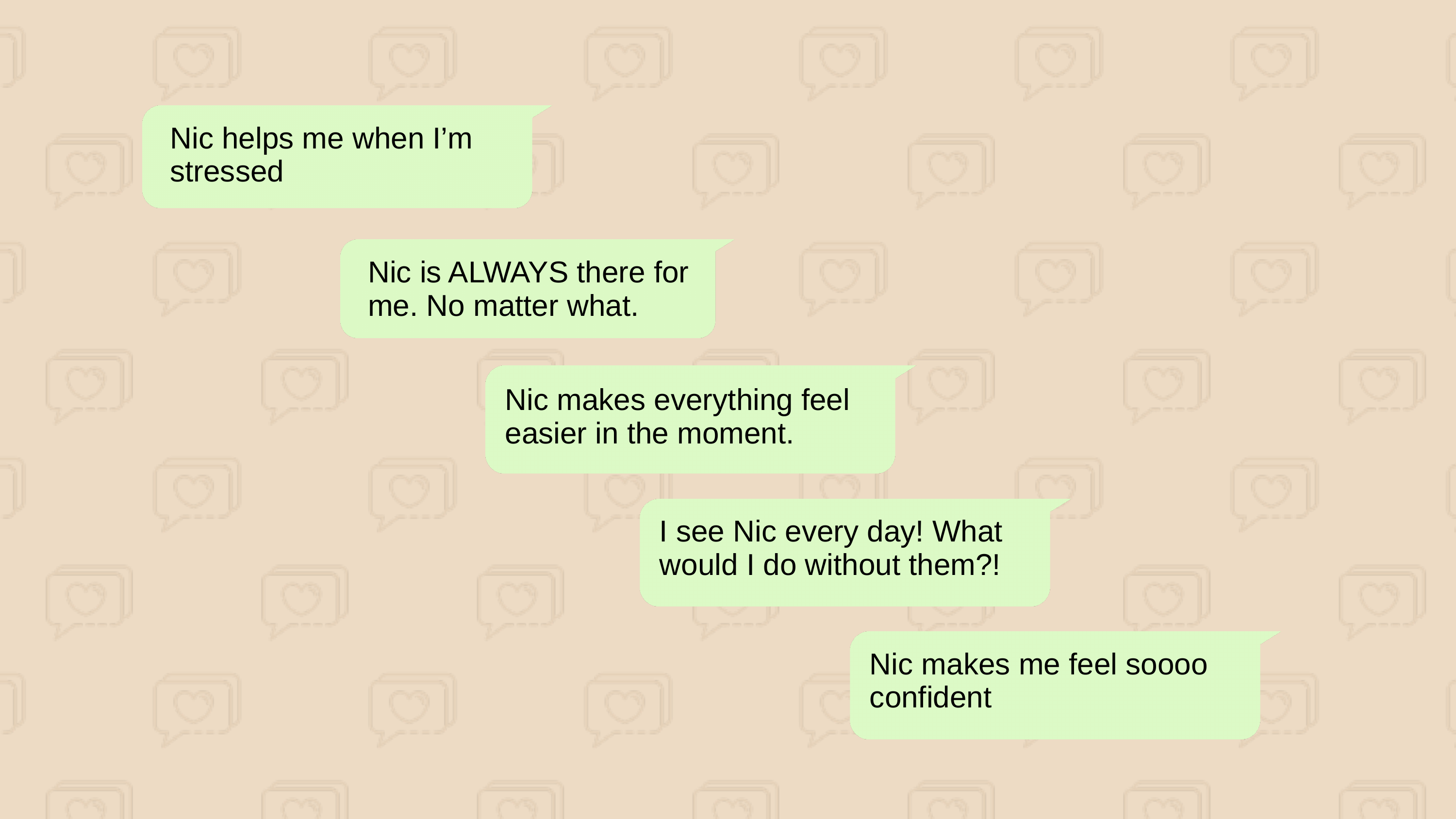

Nic helps me when I’m stressed

Nic is ALWAYS there for me. No matter what.

Nic makes everything feel easier in the moment.

I see Nic every day! What would I do without them?!

Nic makes me feel soooo
confident